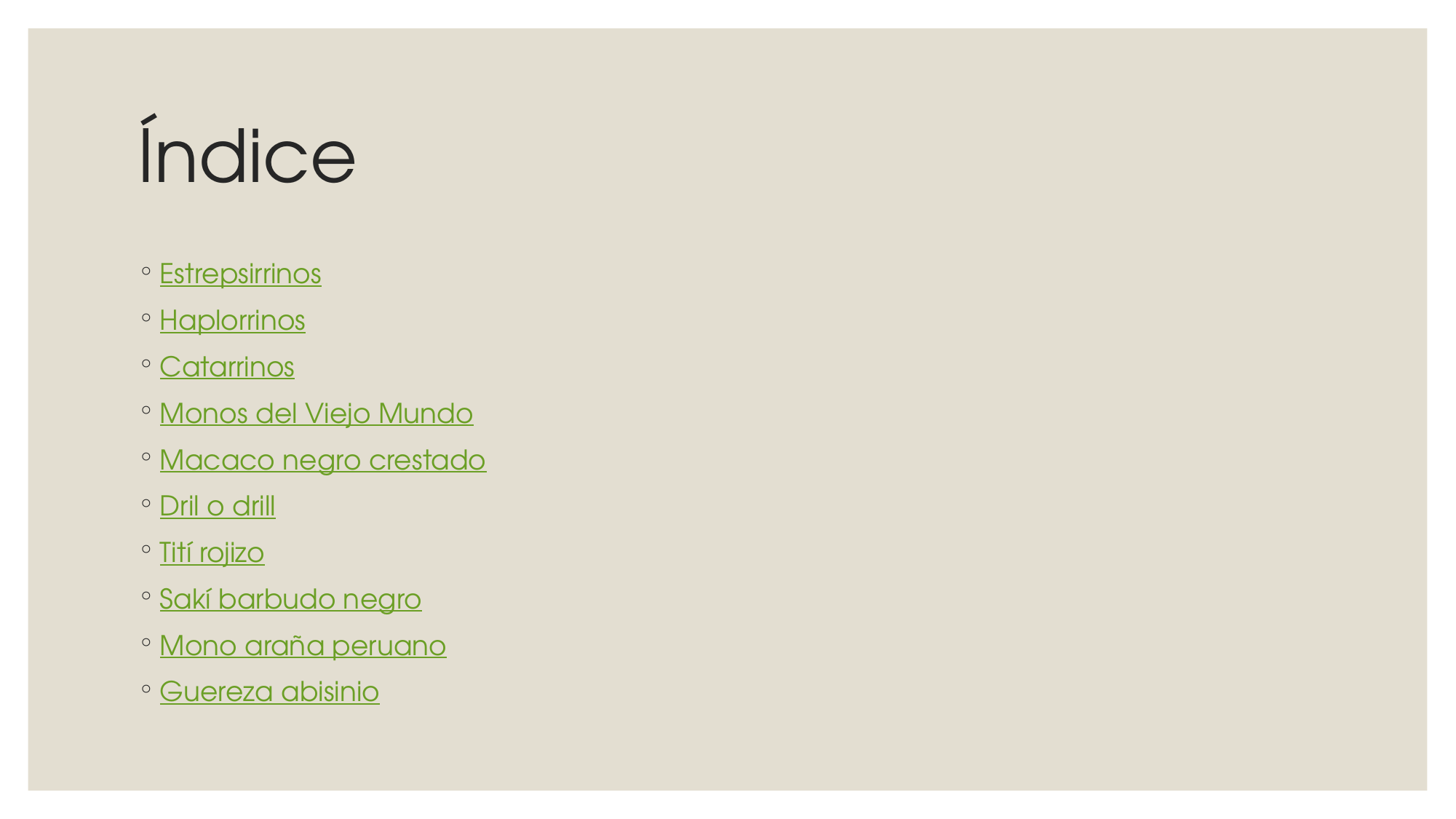

# Índice
Estrepsirrinos
Haplorrinos
Catarrinos
Monos del Viejo Mundo
Macaco negro crestado
Dril o drill
Tití rojizo
Sakí barbudo negro
Mono araña peruano
Guereza abisinio